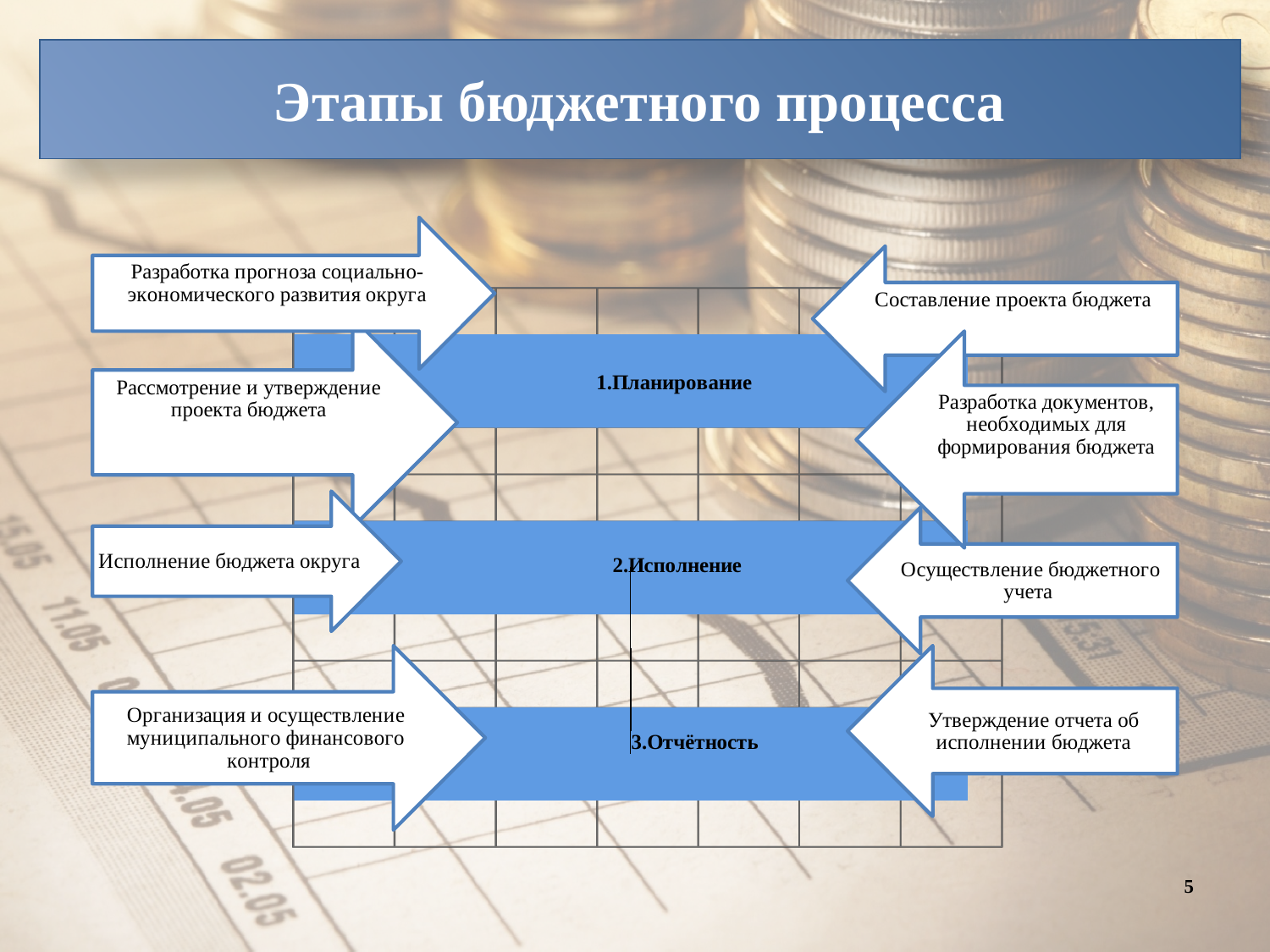

# Этапы бюджетного процесса

[unsupported chart]

5